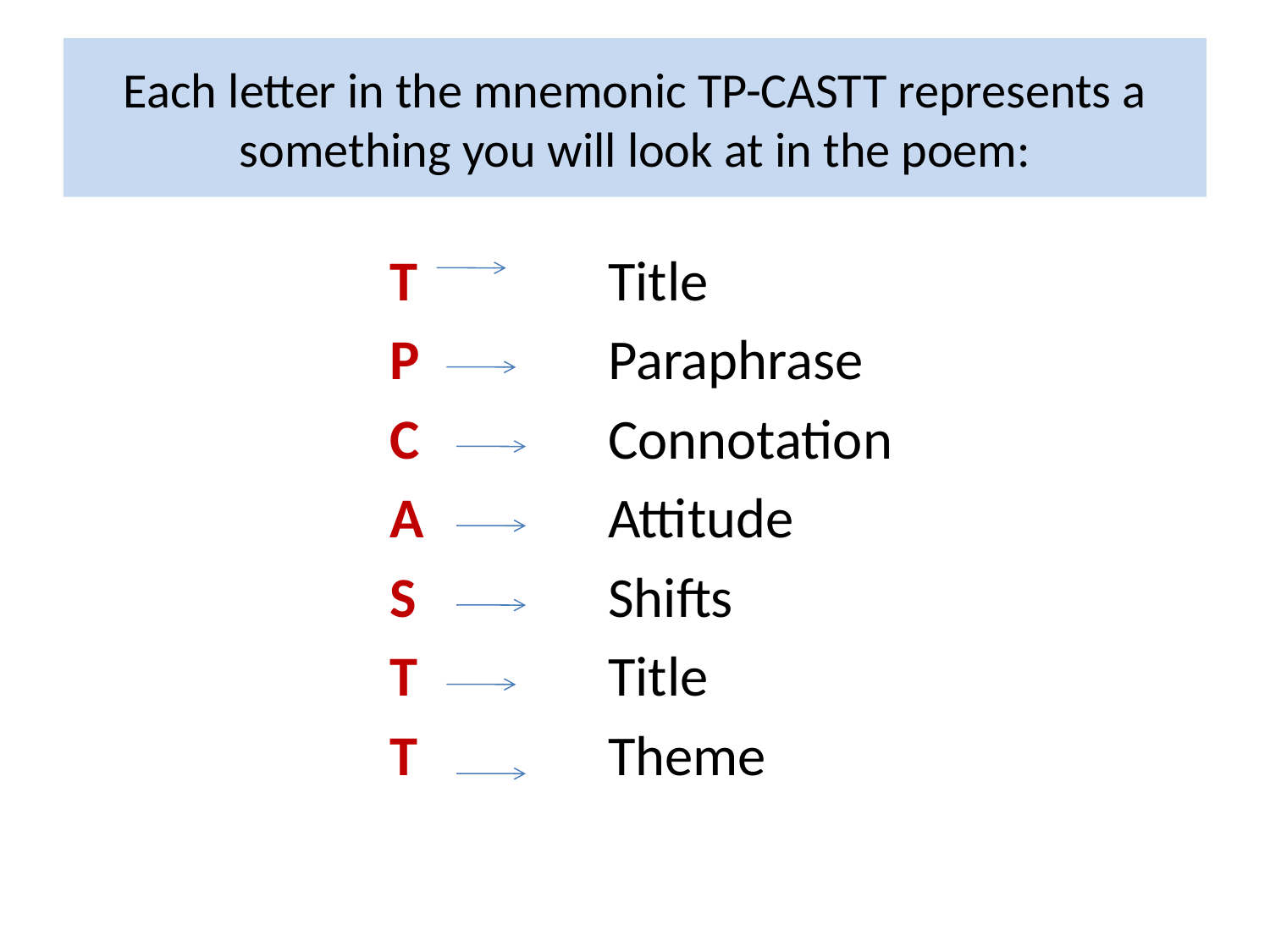

# Each letter in the mnemonic TP-CASTT represents a something you will look at in the poem:
T
P
C
A
S
T
T
Title
Paraphrase
Connotation
Attitude
Shifts
Title
Theme